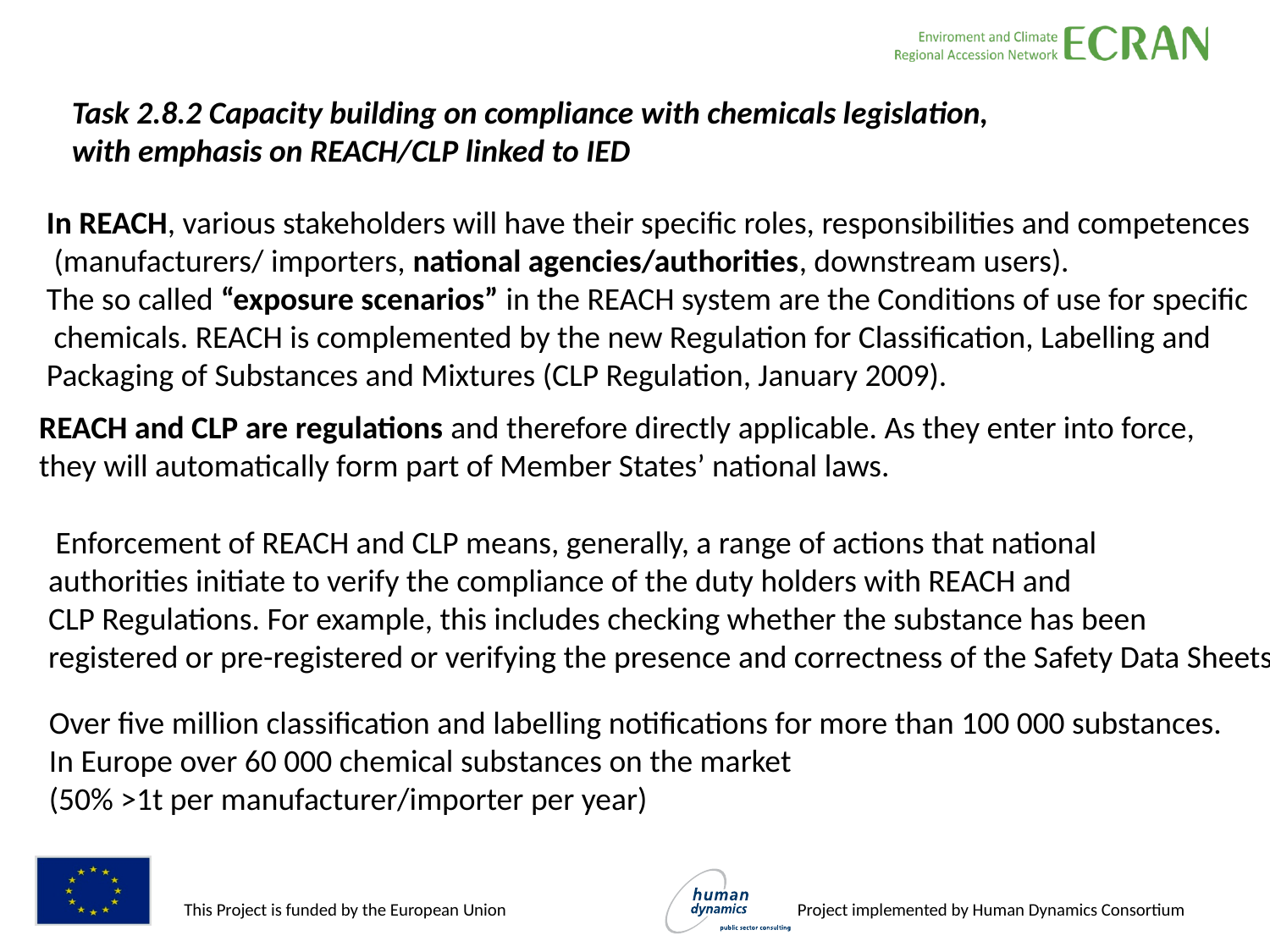

Task 2.8.2 Capacity building on compliance with chemicals legislation,
with emphasis on REACH/CLP linked to IED

In REACH, various stakeholders will have their specific roles, responsibilities and competences
 (manufacturers/ importers, national agencies/authorities, downstream users).
The so called “exposure scenarios” in the REACH system are the Conditions of use for specific
 chemicals. REACH is complemented by the new Regulation for Classification, Labelling and
Packaging of Substances and Mixtures (CLP Regulation, January 2009).
#
REACH and CLP are regulations and therefore directly applicable. As they enter into force,
they will automatically form part of Member States’ national laws.
 Enforcement of REACH and CLP means, generally, a range of actions that national
authorities initiate to verify the compliance of the duty holders with REACH and
CLP Regulations. For example, this includes checking whether the substance has been
registered or pre-registered or verifying the presence and correctness of the Safety Data Sheets.

Over five million classification and labelling notifications for more than 100 000 substances.
In Europe over 60 000 chemical substances on the market
(50% >1t per manufacturer/importer per year)